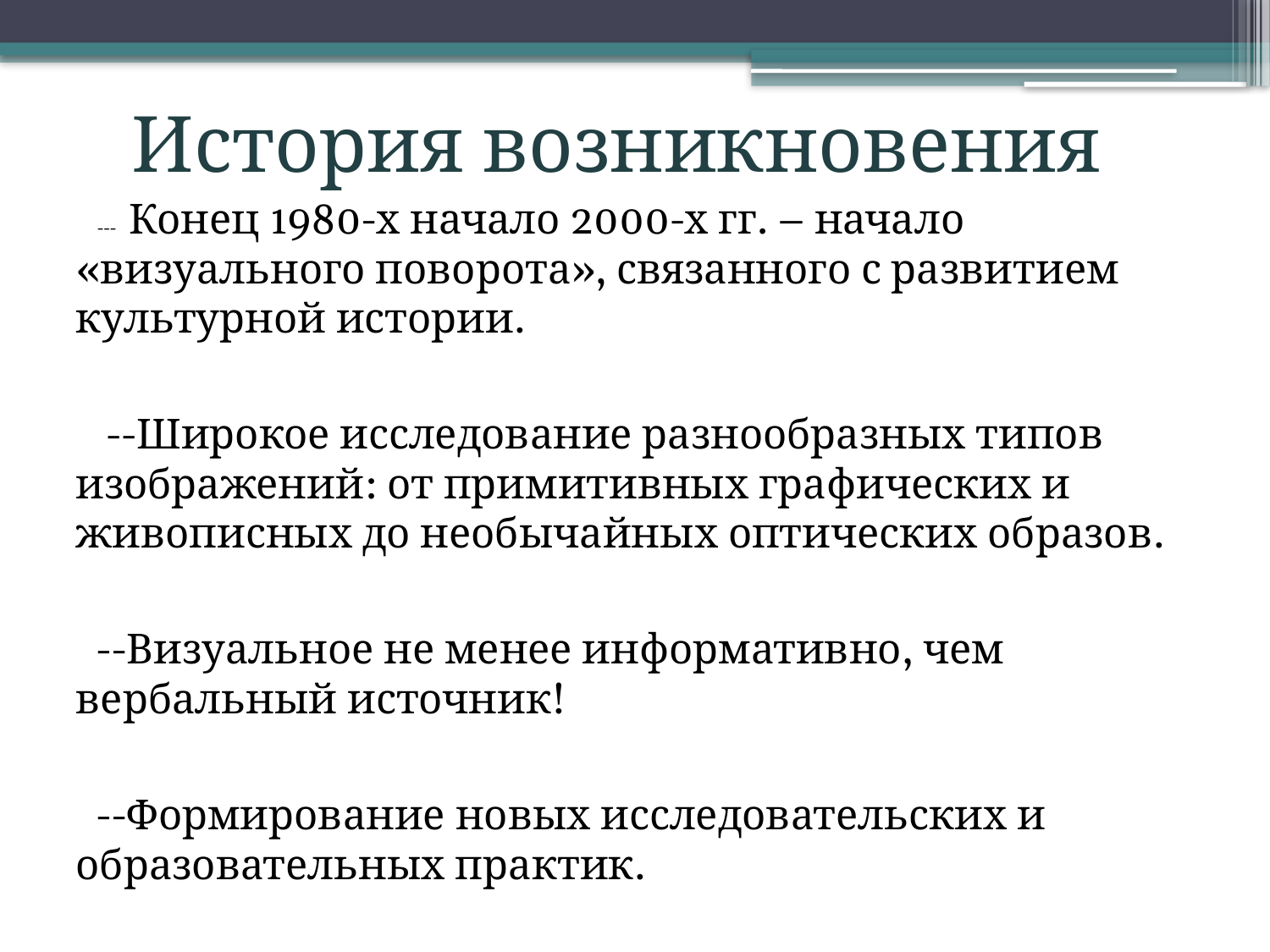

# История возникновения
     ---   Конец 1980-х начало 2000-х гг. – начало «визуального поворота», связанного с развитием культурной истории.

   --Широкое исследование разнообразных типов изображений: от примитивных графических и живописных до необычайных оптических образов.

  --Визуальное не менее информативно, чем вербальный источник!

  --Формирование новых исследовательских и образовательных практик.